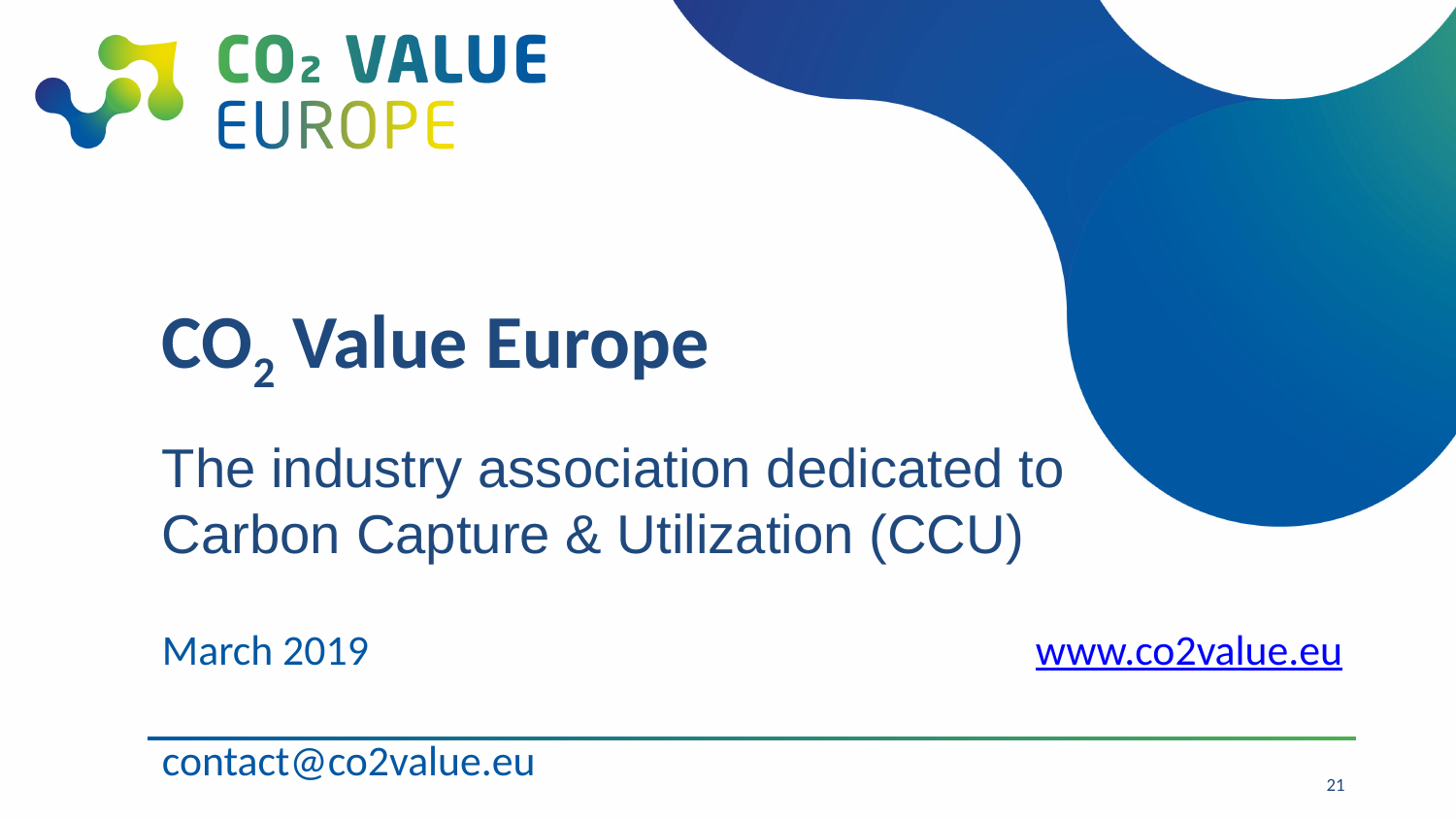

# CO2 Value Europe
The industry association dedicated to
Carbon Capture & Utilization (CCU)
March 2019					www.co2value.eu
							contact@co2value.eu